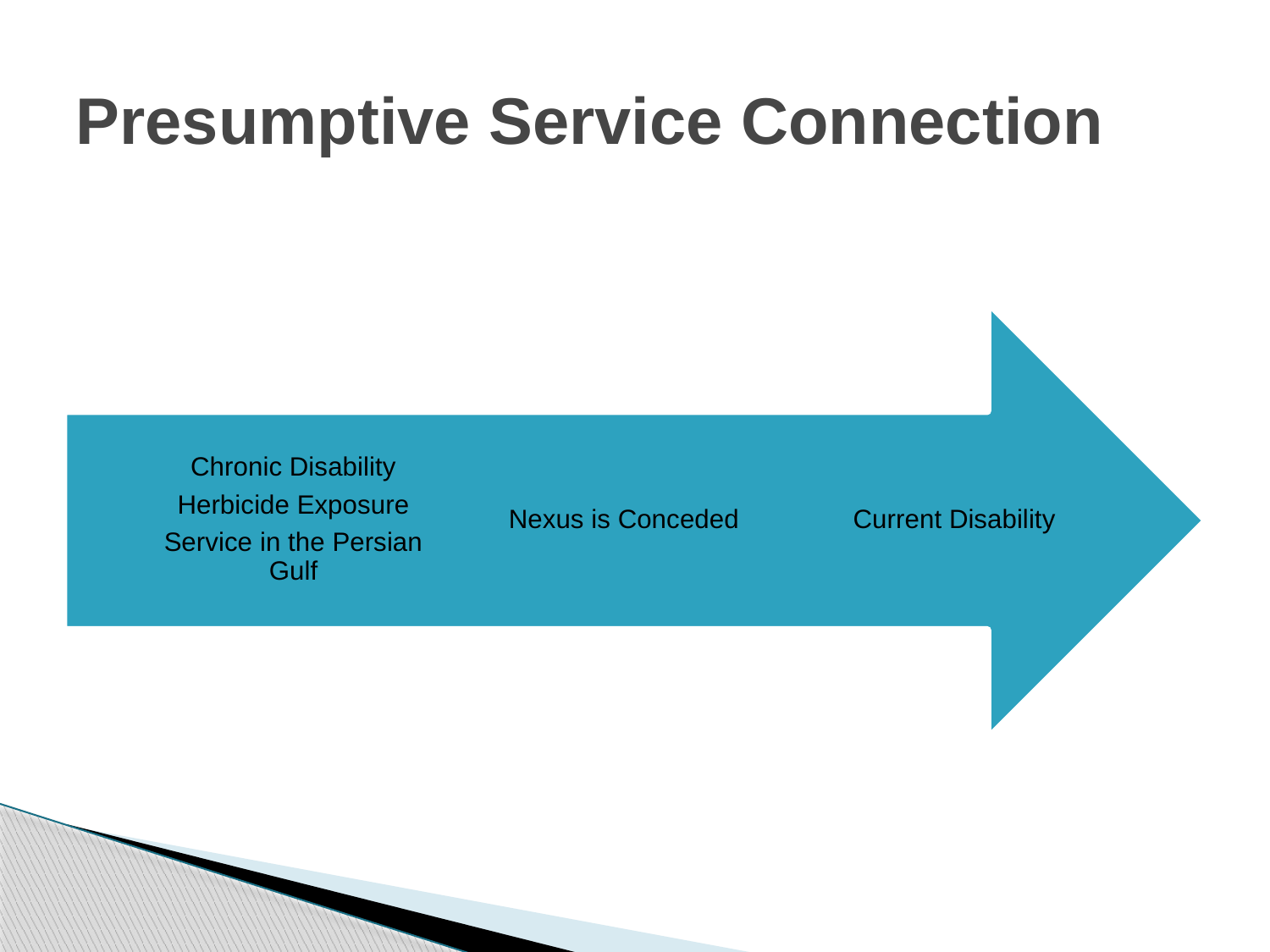

# Presumptive Service Connection
Current Disability
Nexus is Conceded
Chronic Disability
Herbicide Exposure
Service in the Persian Gulf